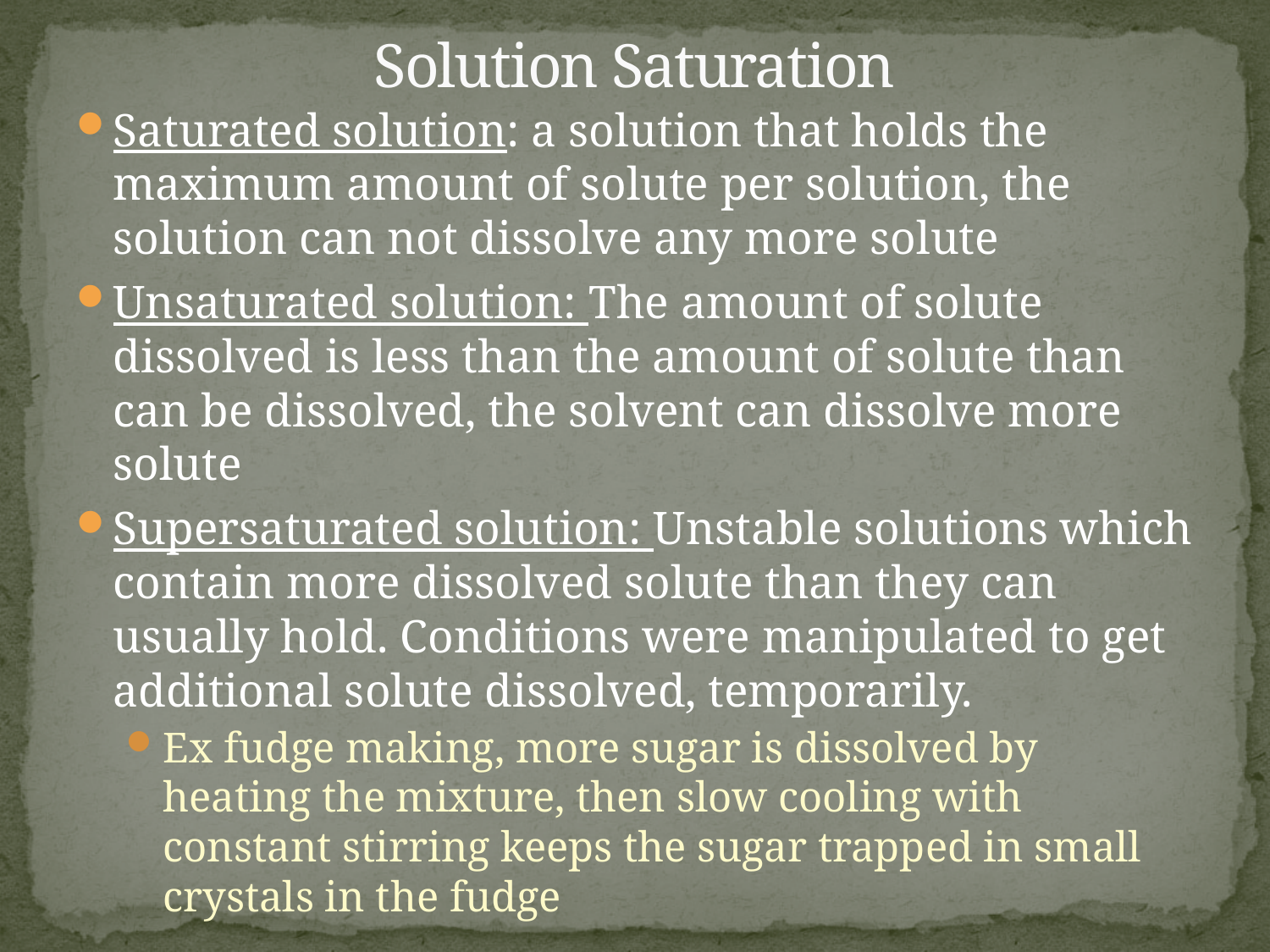

# Solution Saturation
Saturated solution: a solution that holds the maximum amount of solute per solution, the solution can not dissolve any more solute
Unsaturated solution: The amount of solute dissolved is less than the amount of solute than can be dissolved, the solvent can dissolve more solute
Supersaturated solution: Unstable solutions which contain more dissolved solute than they can usually hold. Conditions were manipulated to get additional solute dissolved, temporarily.
Ex fudge making, more sugar is dissolved by heating the mixture, then slow cooling with constant stirring keeps the sugar trapped in small crystals in the fudge